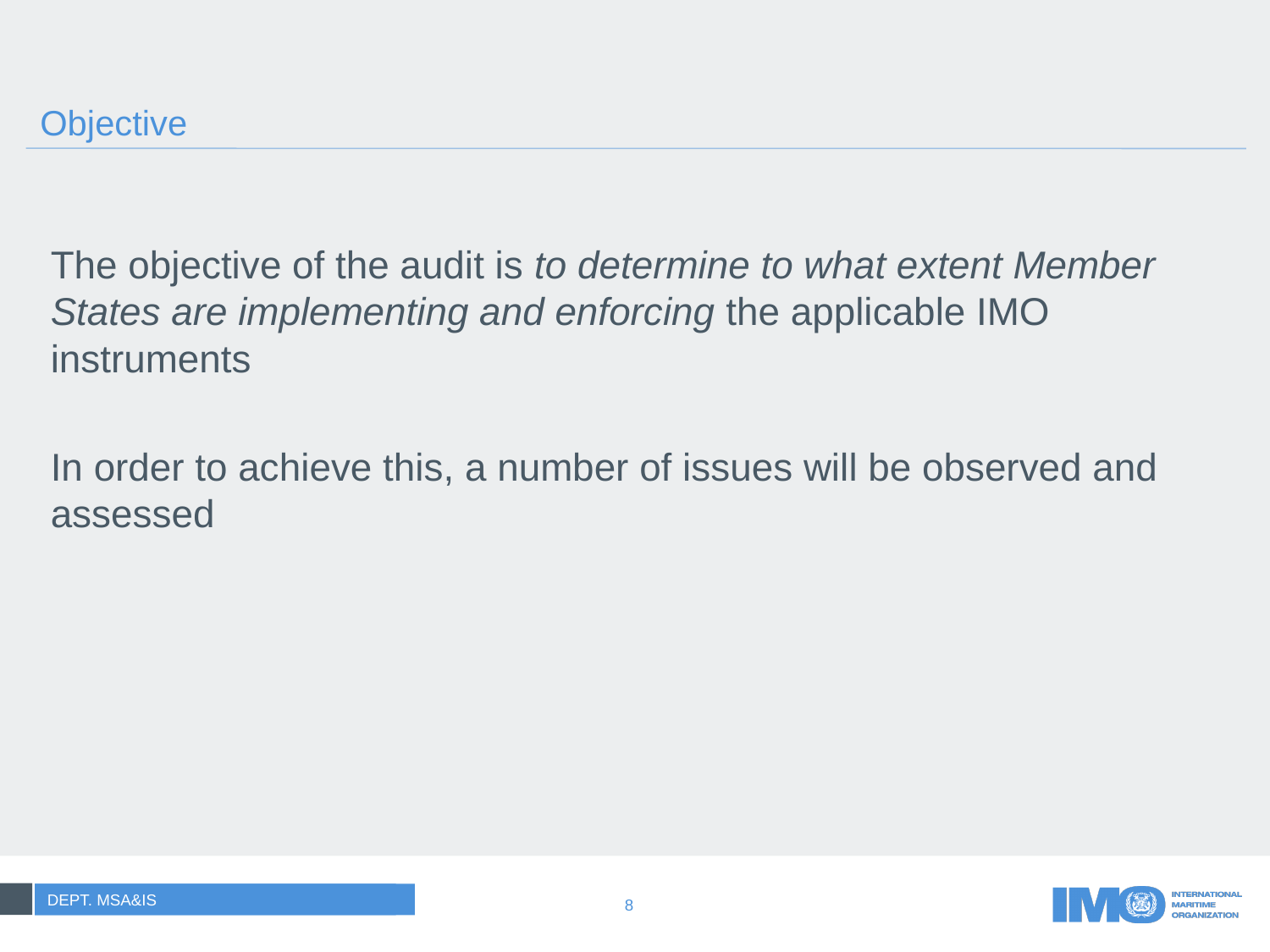

# Objective

The objective of the audit is to determine to what extent Member States are implementing and enforcing the applicable IMO instruments

In order to achieve this, a number of issues will be observed and assessed